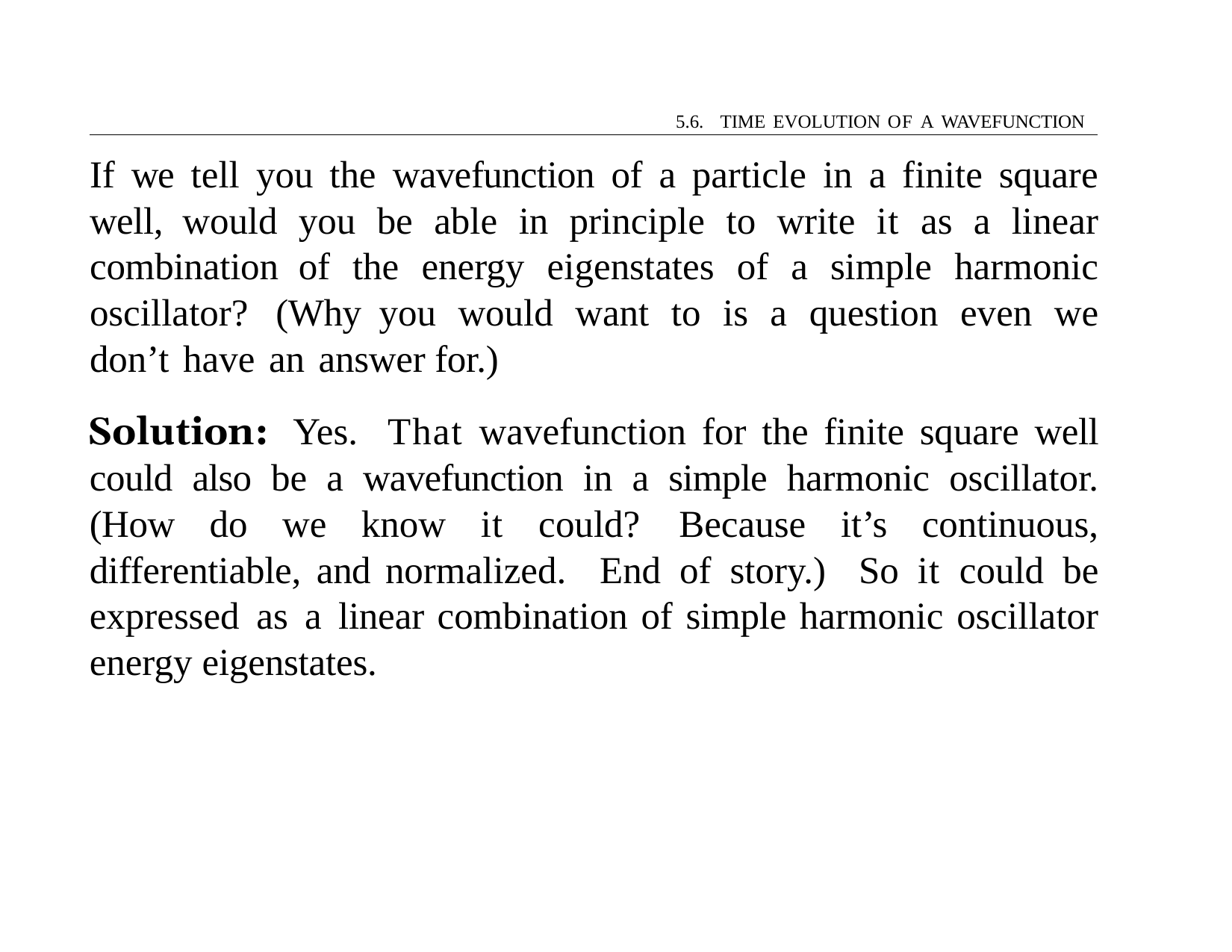

5.6.  TIME EVOLUTION OF A WAVEFUNCTION

# If we tell you the wavefunction of a particle in a finite square well, would you be able in principle to write it as a linear combination of the energy eigenstates of a simple harmonic oscillator? (Why you would want to is a question even we don’t have an answer for.)
Solution:  Yes.  That wavefunction for the finite square well could also be a wavefunction in a simple harmonic oscillator. (How do we know it could? Because it’s continuous, differentiable, and normalized.  End of story.)  So it could be expressed as a linear combination of simple harmonic oscillator energy eigenstates.